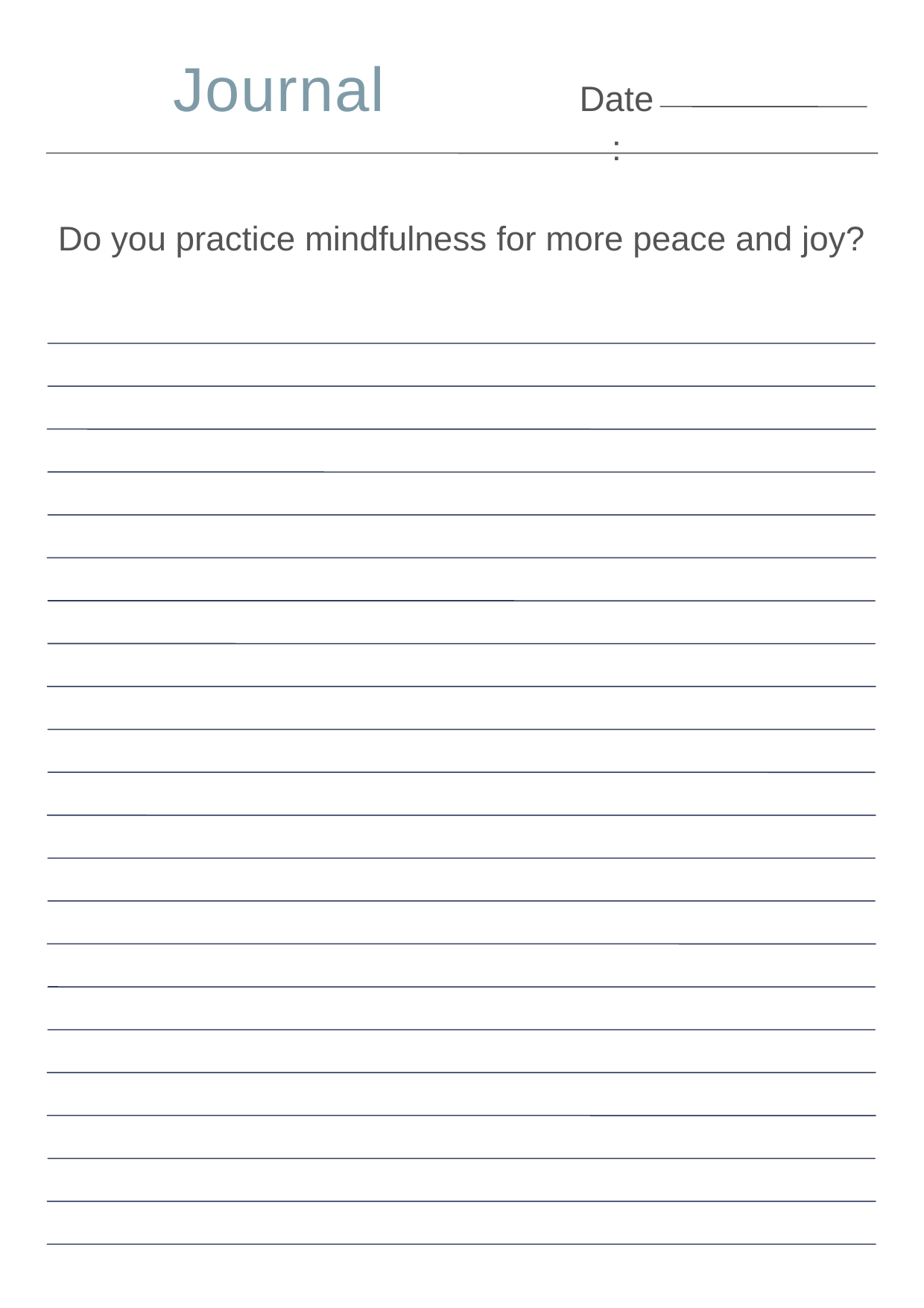

Journal
Date:

Do you practice mindfulness for more peace and joy?